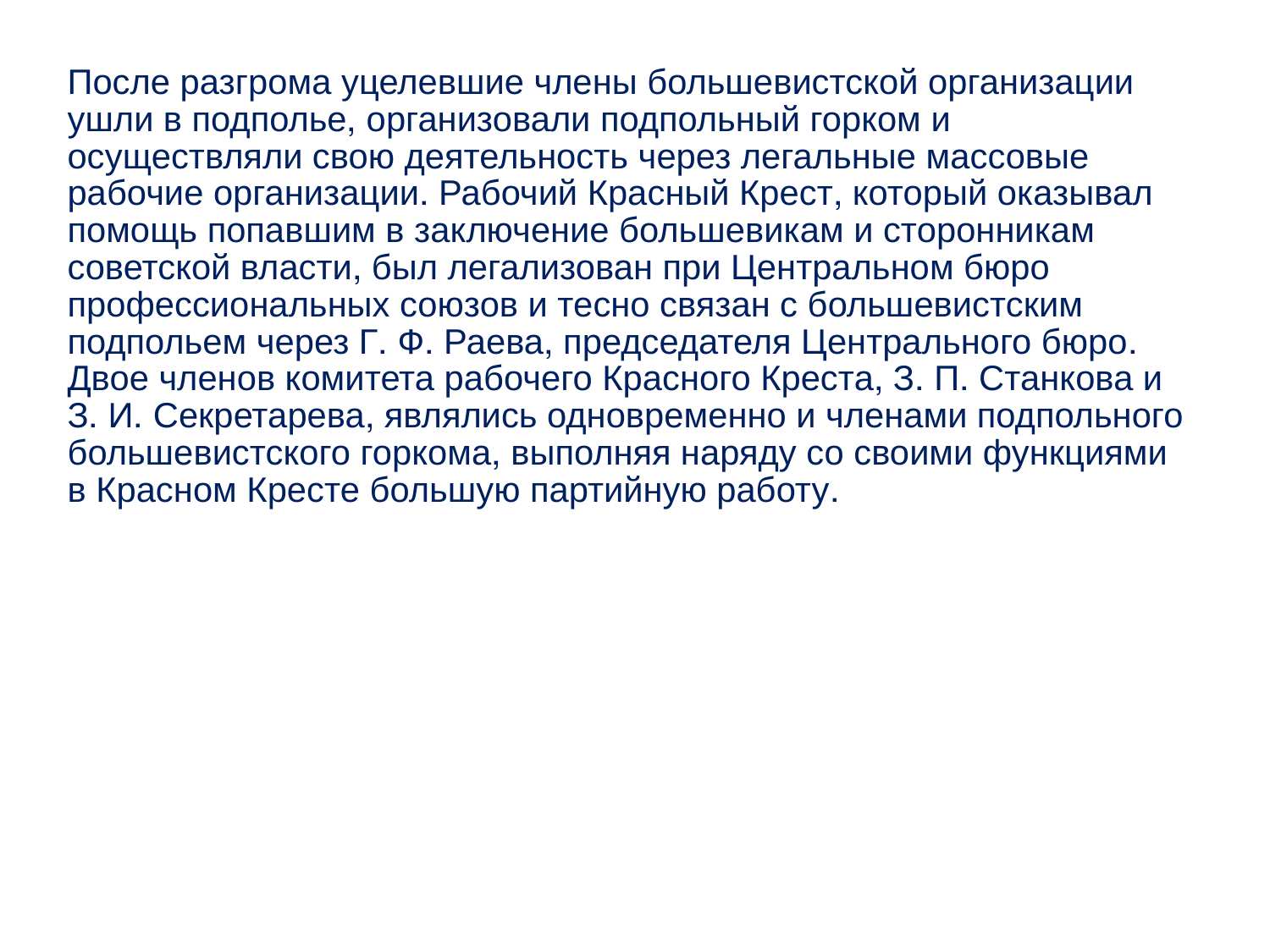

После разгрома уцелевшие члены большевистской организации ушли в подполье, организовали подпольный горком и осуществляли свою деятельность через легальные массовые рабочие организации. Рабочий Красный Крест, который оказывал помощь попавшим в заключение большевикам и сторонникам советской власти, был легализован при Центральном бюро профессиональных союзов и тесно связан с большевистским подпольем через Г. Ф. Раева, председателя Центрального бюро. Двое членов комитета рабочего Красного Креста, З. П. Станкова и З. И. Секретарева, являлись одновременно и членами подпольного большевистского горкома, выполняя наряду со своими функциями в Красном Кресте большую партийную работу.